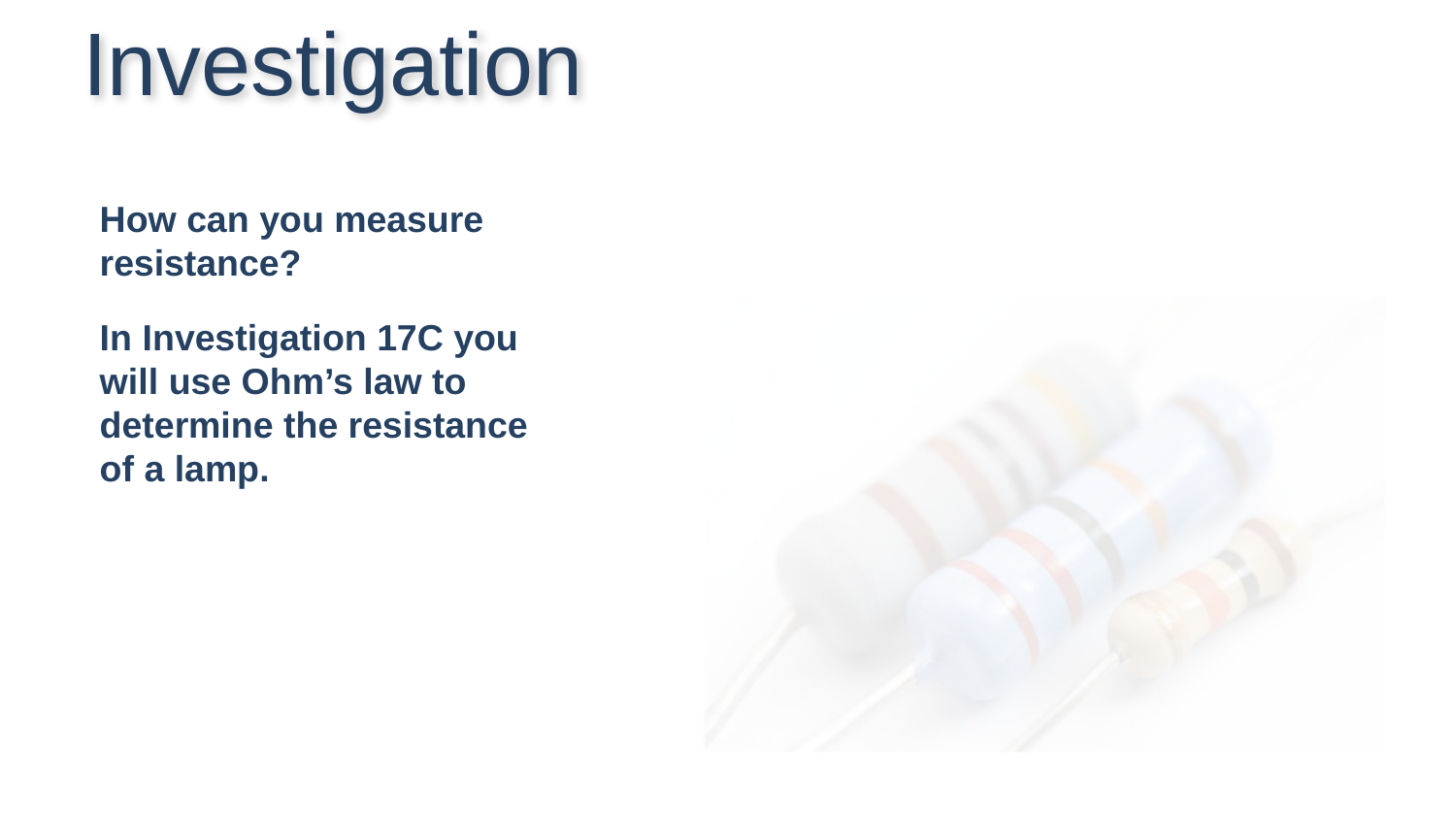

Investigation
How can you measure resistance?
In Investigation 17C you will use Ohm’s law to determine the resistance of a lamp.